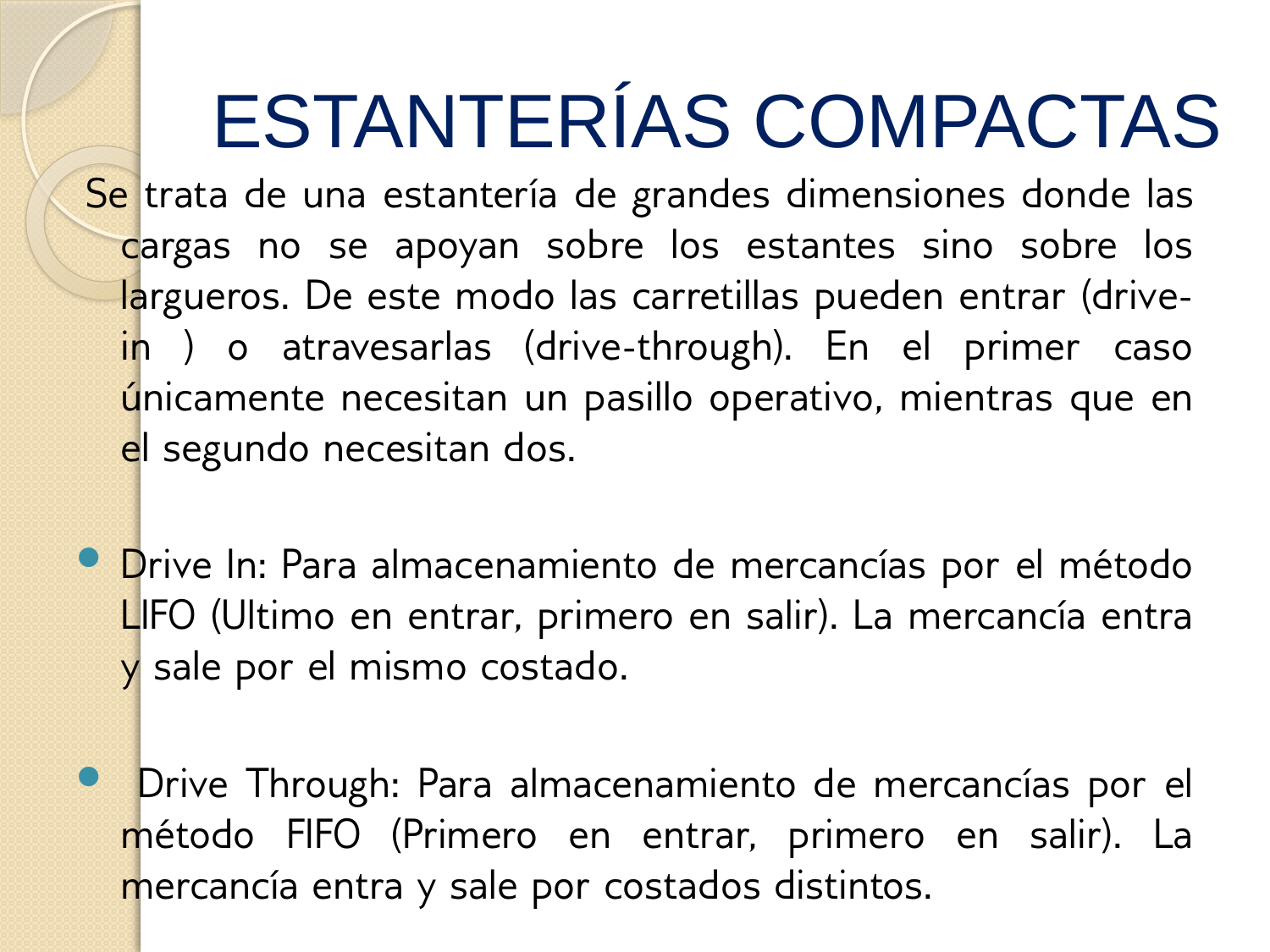

# ESTANTERÍAS COMPACTAS
Se trata de una estantería de grandes dimensiones donde las cargas no se apoyan sobre los estantes sino sobre los largueros. De este modo las carretillas pueden entrar (drive-in ) o atravesarlas (drive-through). En el primer caso únicamente necesitan un pasillo operativo, mientras que en el segundo necesitan dos.

Drive In: Para almacenamiento de mercancías por el método LIFO (Ultimo en entrar, primero en salir). La mercancía entra y sale por el mismo costado.

 Drive Through: Para almacenamiento de mercancías por el método FIFO (Primero en entrar, primero en salir). La mercancía entra y sale por costados distintos.